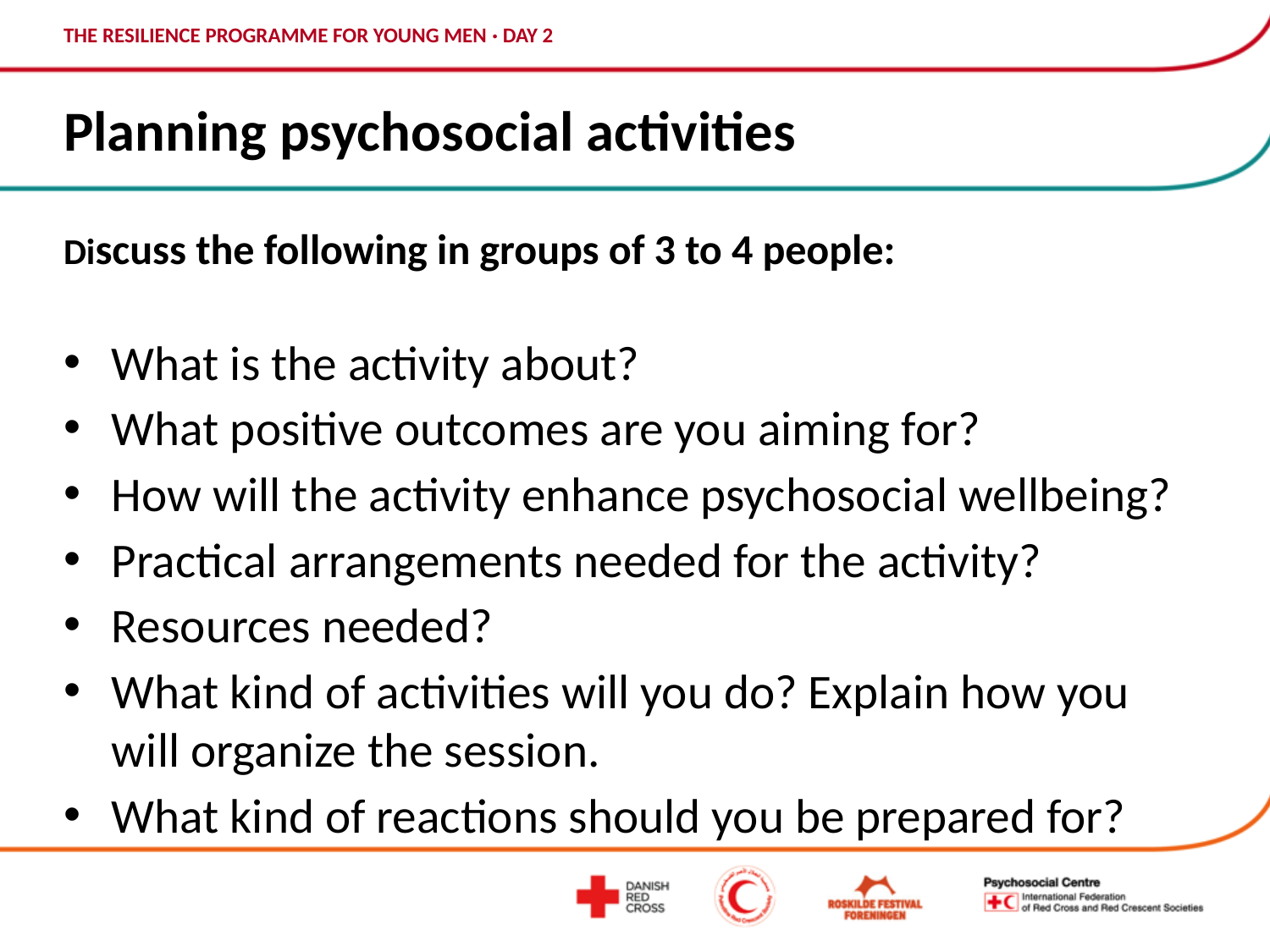

# Planning psychosocial activities
Discuss the following in groups of 3 to 4 people:

What is the activity about?
What positive outcomes are you aiming for?
How will the activity enhance psychosocial wellbeing?
Practical arrangements needed for the activity?
Resources needed?
What kind of activities will you do? Explain how you will organize the session.
What kind of reactions should you be prepared for?